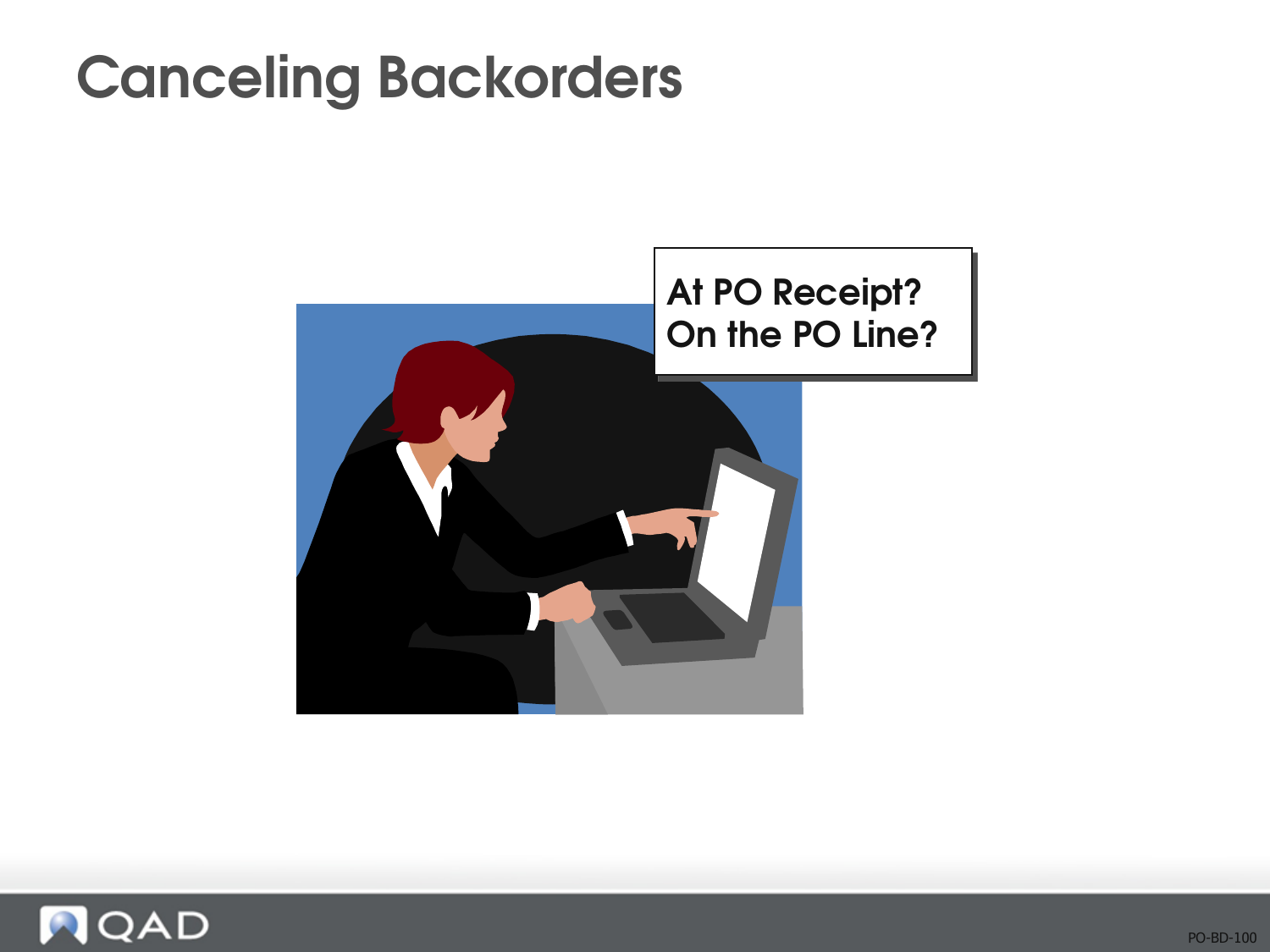

# Canceling Backorders
At PO Receipt?
On the PO Line?

PO-BD-100